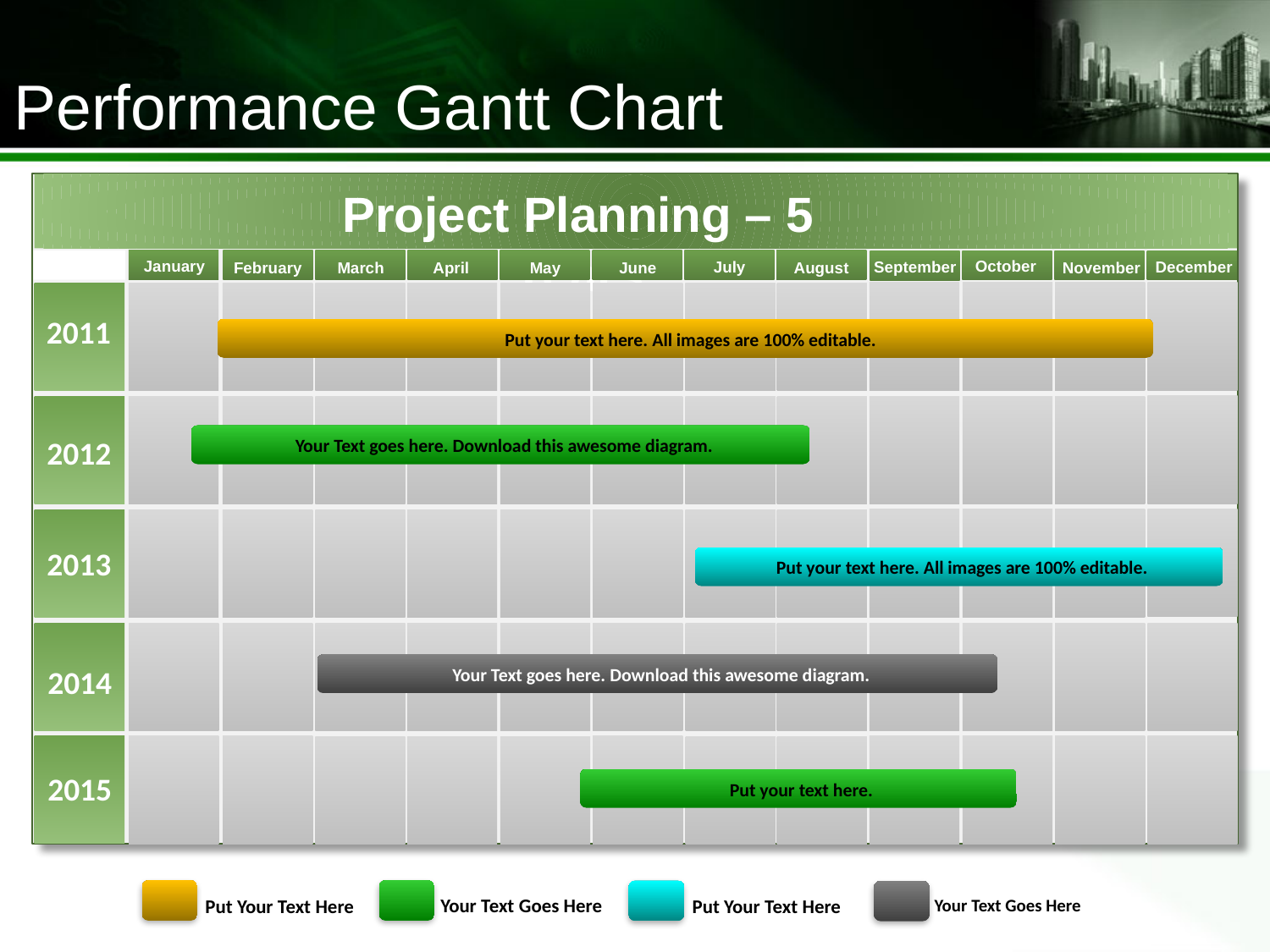

Performance Gantt Chart

Project Planning – 5 Years

2011

Put your text here. All images are 100% editable.

Your Text goes here. Download this awesome diagram.
2012

2013

Put your text here. All images are 100% editable.

Your Text goes here. Download this awesome diagram.
2014

2015

Put your text here.
January
October
September
December
July
May
March
February
April
August
November
June

Your Text Goes Here
Your Text Goes Here
Put Your Text Here
Put Your Text Here